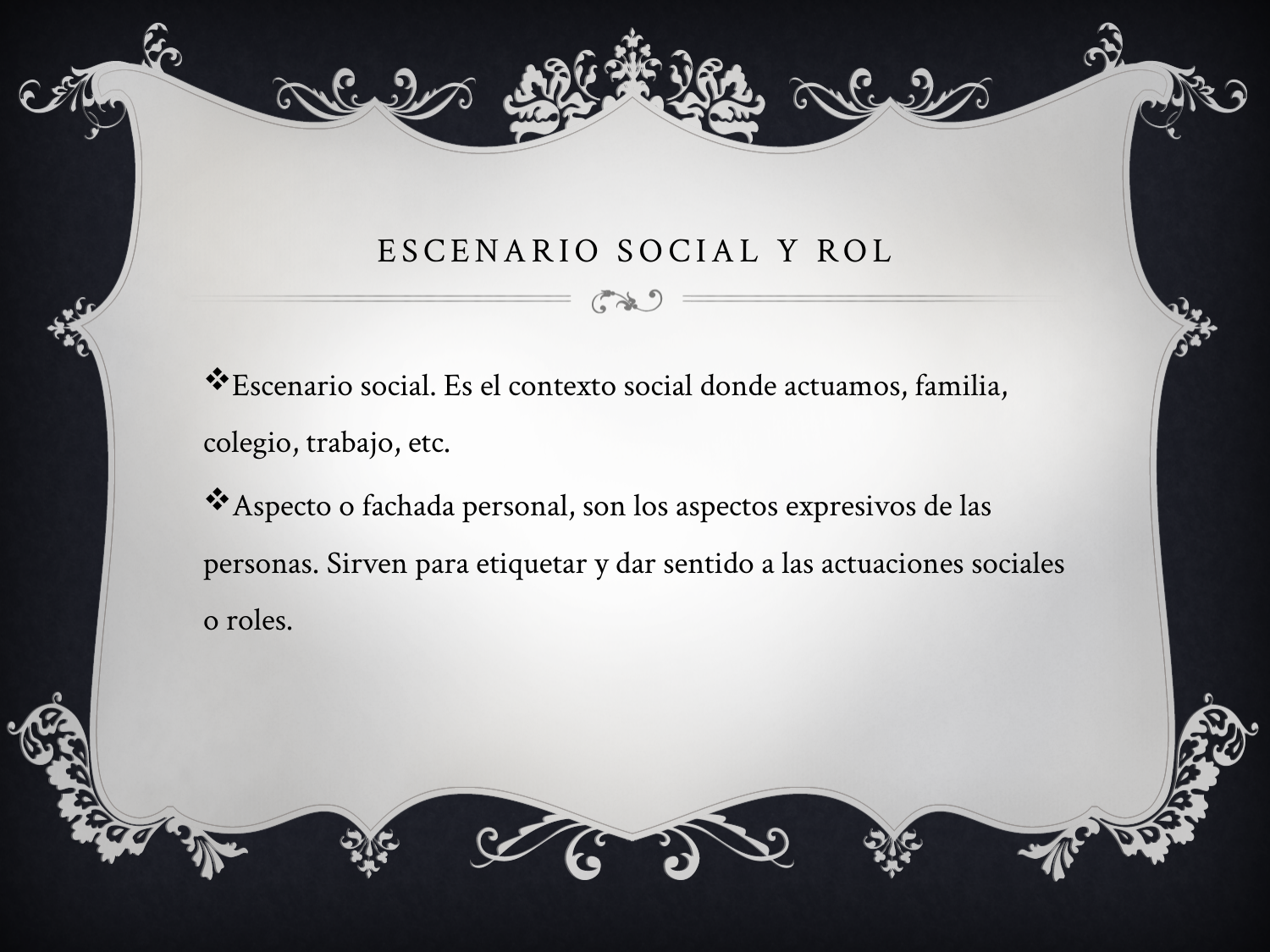

# escenario social y rol
Escenario social. Es el contexto social donde actuamos, familia, colegio, trabajo, etc.
Aspecto o fachada personal, son los aspectos expresivos de las personas. Sirven para etiquetar y dar sentido a las actuaciones sociales o roles.